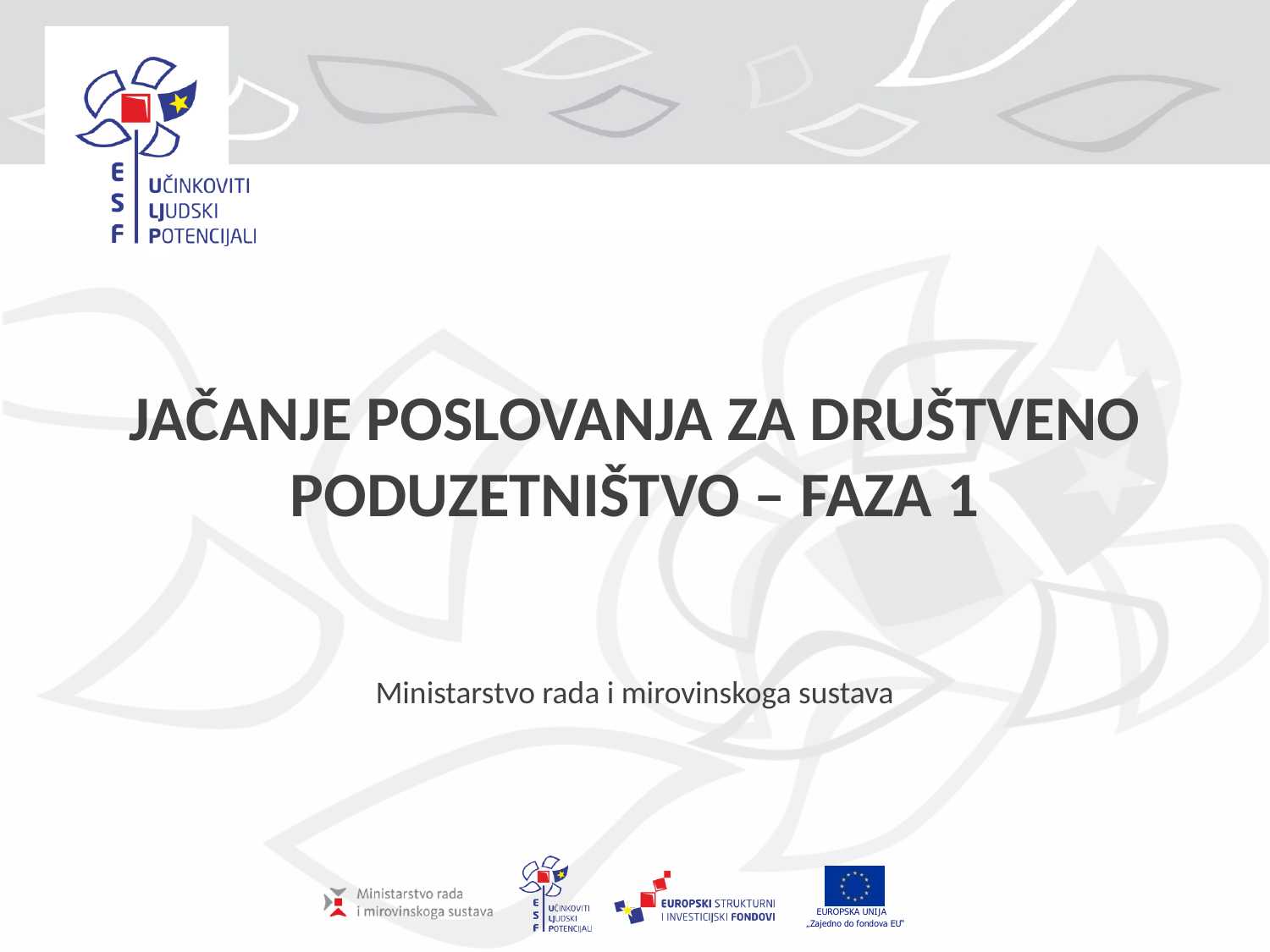

# JAČANJE POSLOVANJA ZA DRUŠTVENO PODUZETNIŠTVO – FAZA 1
Ministarstvo rada i mirovinskoga sustava